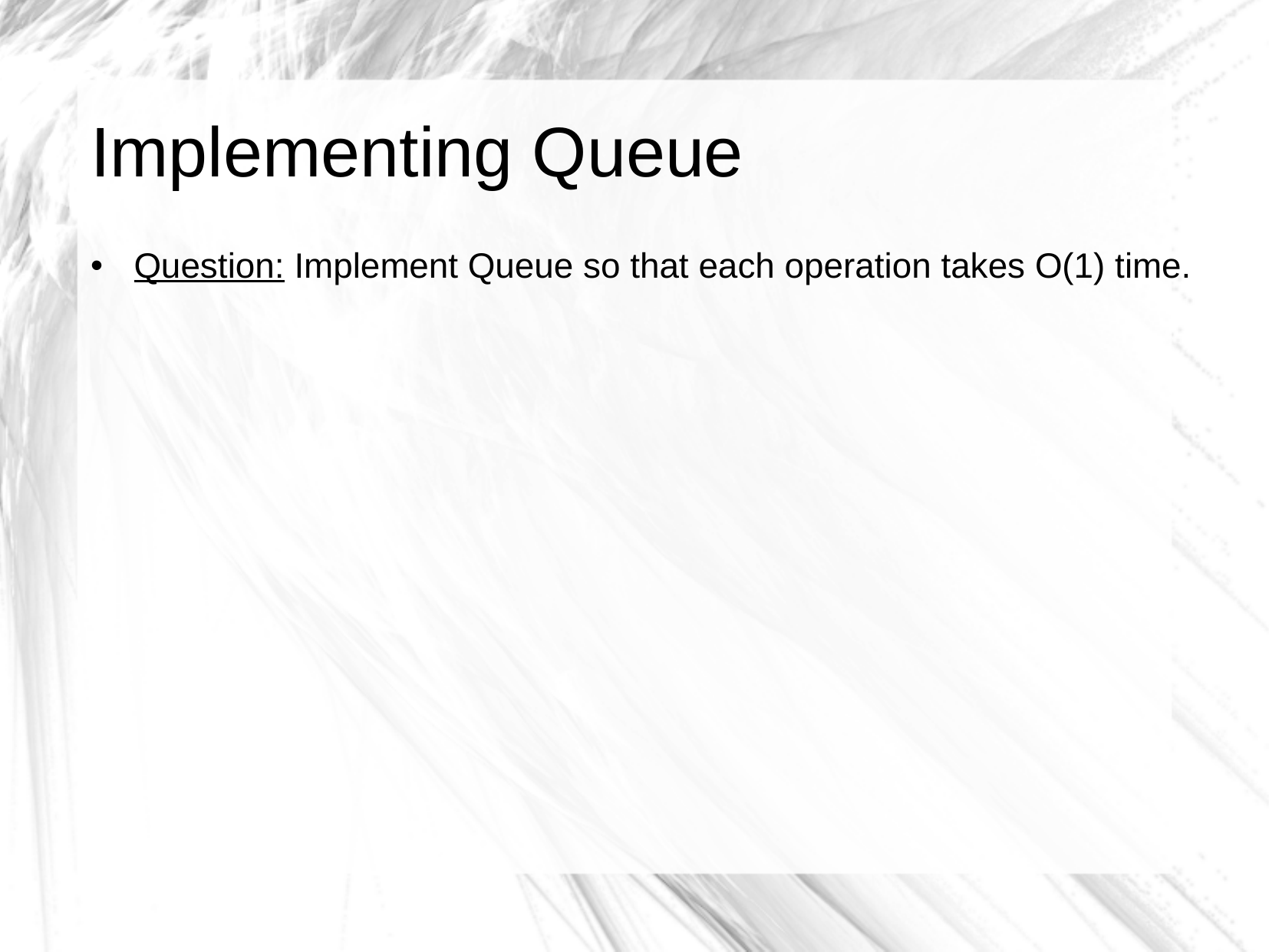

# Implementing Queue
Question: Implement Queue so that each operation takes O(1) time.